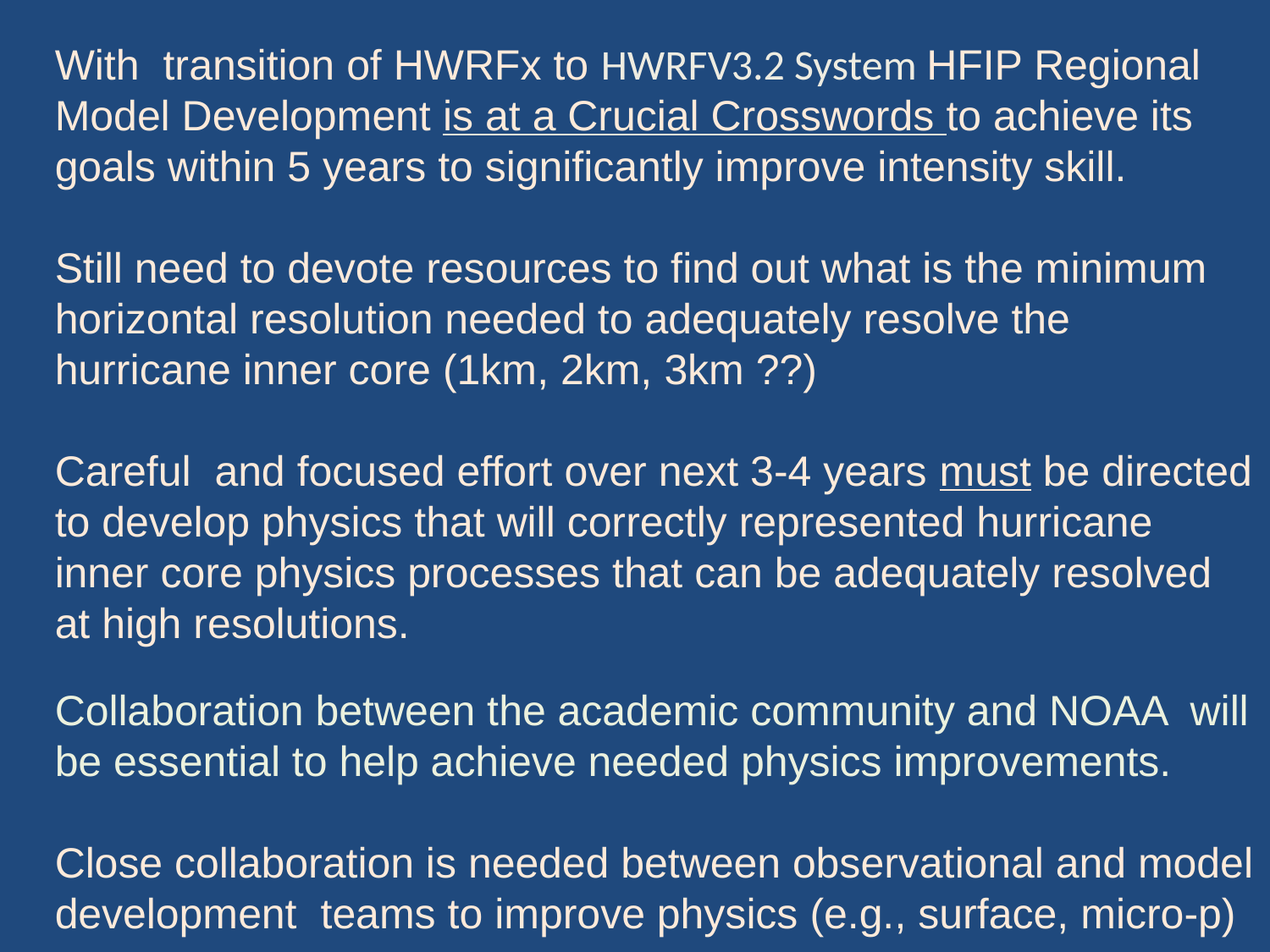

With  transition of HWRFx to HWRFV3.2 System HFIP Regional Model Development is at a Crucial Crosswords to achieve its goals within 5 years to significantly improve intensity skill.

Still need to devote resources to find out what is the minimum horizontal resolution needed to adequately resolve the hurricane inner core (1km, 2km, 3km ??)

Careful  and focused effort over next 3-4 years must be directed to develop physics that will correctly represented hurricane inner core physics processes that can be adequately resolved at high resolutions.

Collaboration between the academic community and NOAA  will be essential to help achieve needed physics improvements.

Close collaboration is needed between observational and model development  teams to improve physics (e.g., surface, micro-p)